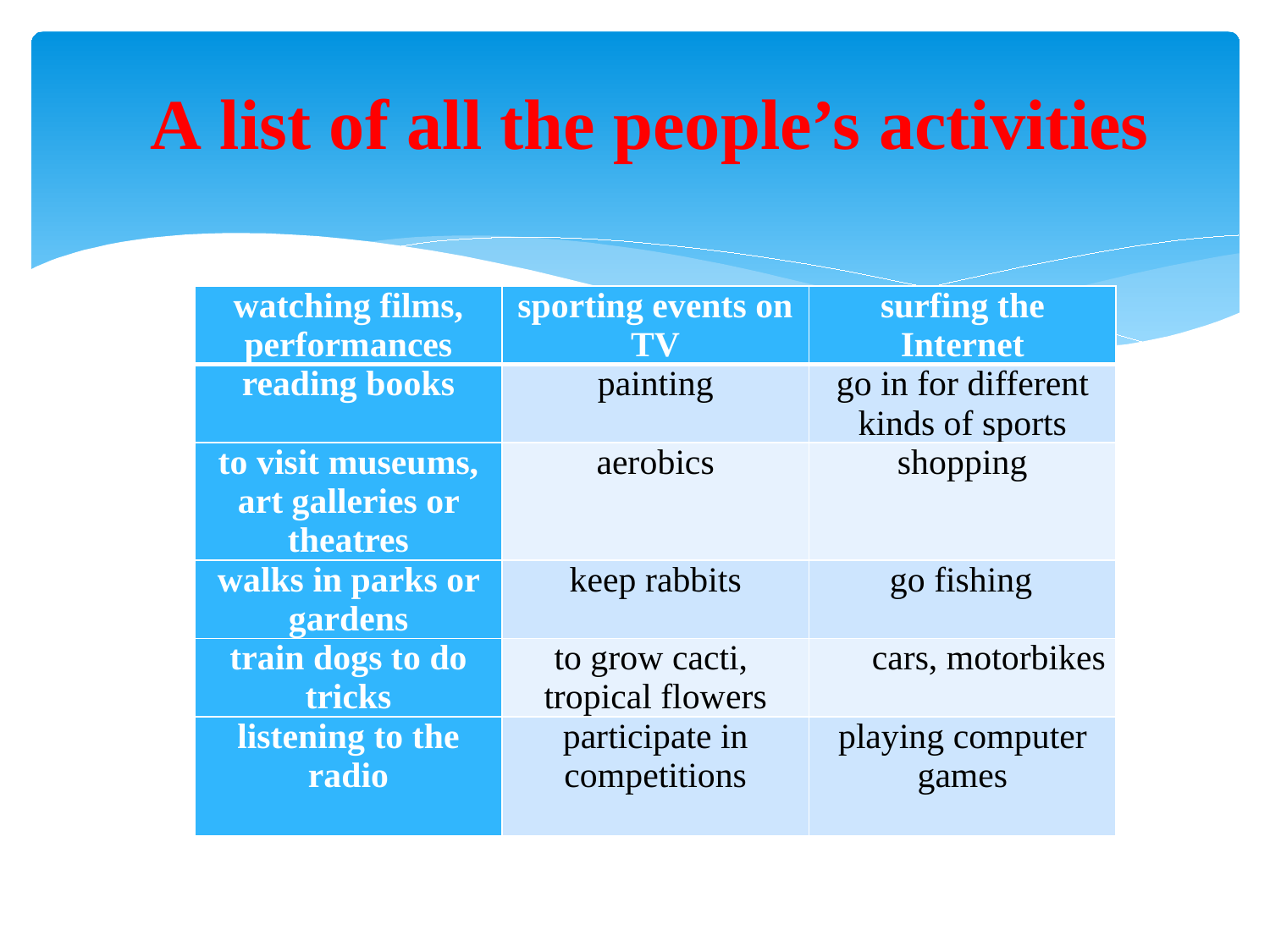

# А list of all the people’s activities
| watching films, performances | sporting events on TV | surfing the Internet |
| --- | --- | --- |
| reading books | painting | go in for different kinds of sports |
| to visit museums, art galleries or theatres | аerobics | shopping |
| walks in parks or gardens | keep rabbits | go fishing |
| train dogs to do tricks | to grow cacti, tropical flowers | cars, motorbikes |
| listening to the radio | participate in competitions | playing computer games |